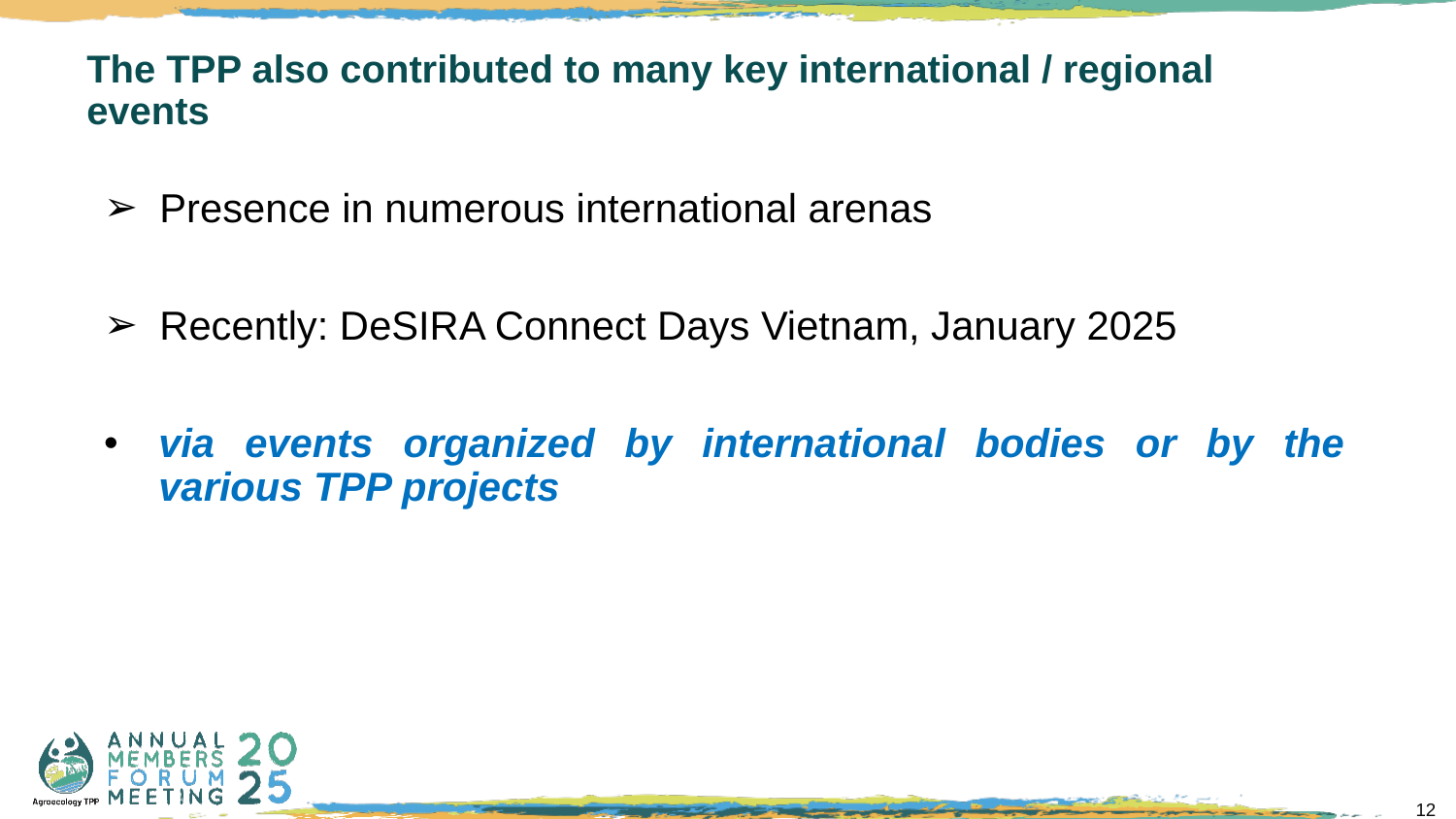

# The TPP also contributed to many key international / regional events
Presence in numerous international arenas

Recently: DeSIRA Connect Days Vietnam, January 2025

via events organized by international bodies or by the various TPP projects